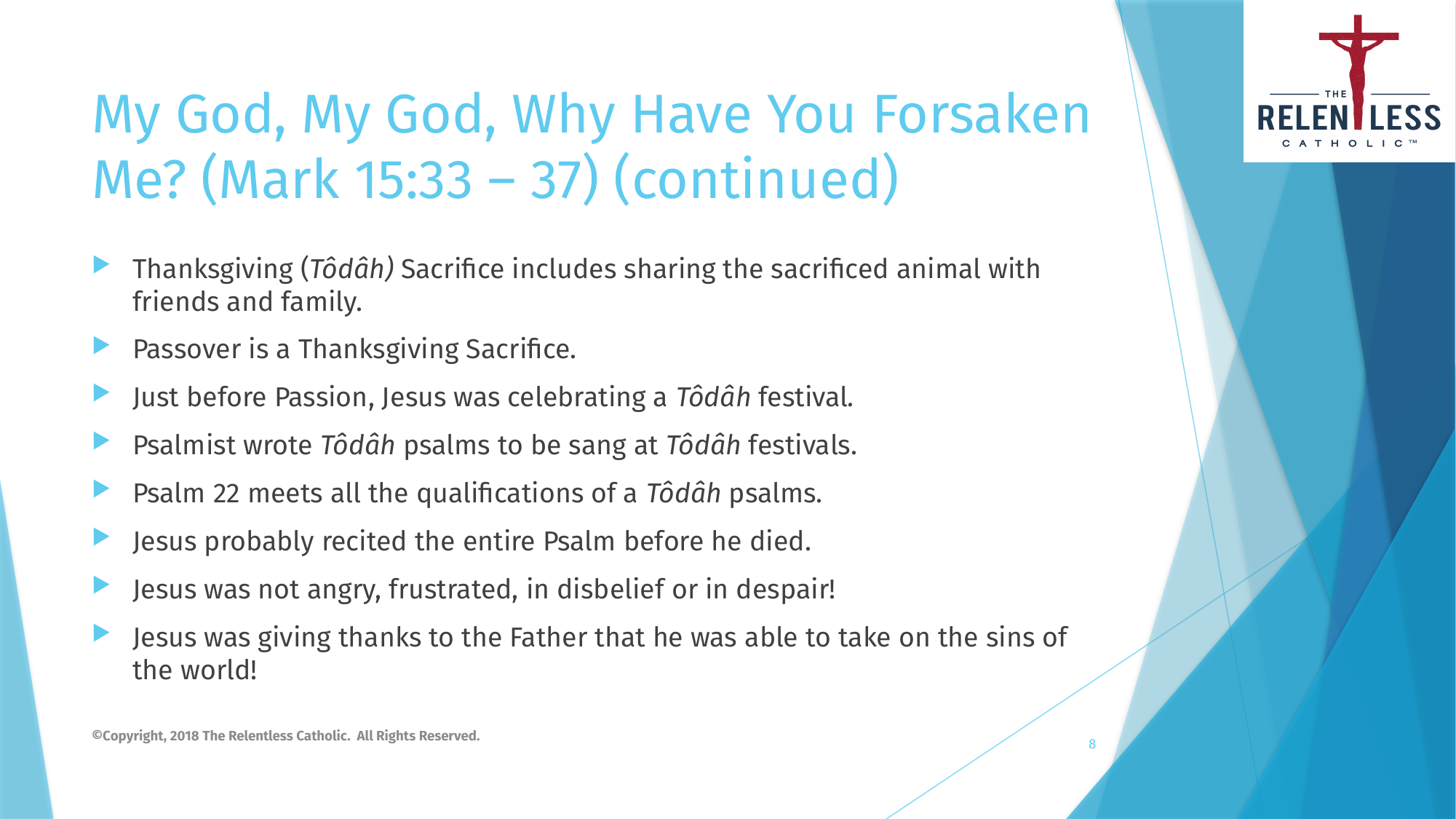

# My God, My God, Why Have You Forsaken Me? (Mark 15:33 – 37) (continued)
Thanksgiving (Tôdâh) Sacrifice includes sharing the sacrificed animal with friends and family.
Passover is a Thanksgiving Sacrifice.
Just before Passion, Jesus was celebrating a Tôdâh festival.
Psalmist wrote Tôdâh psalms to be sang at Tôdâh festivals.
Psalm 22 meets all the qualifications of a Tôdâh psalms.
Jesus probably recited the entire Psalm before he died.
Jesus was not angry, frustrated, in disbelief or in despair!
Jesus was giving thanks to the Father that he was able to take on the sins of the world!

©Copyright, 2018 The Relentless Catholic.  All Rights Reserved.

8